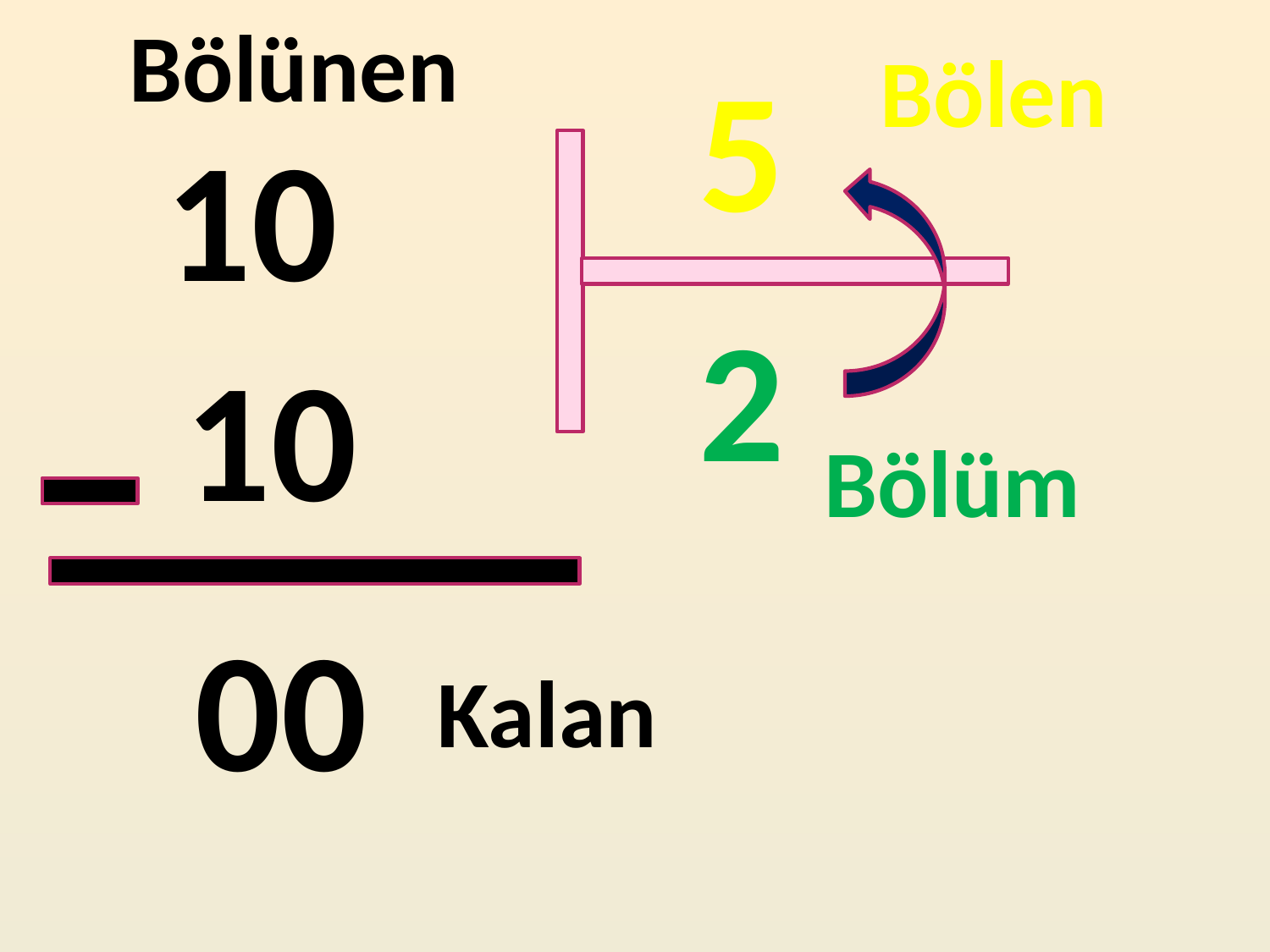

Bölünen
Bölen
5
10

2
10
Bölüm

00
Kalan